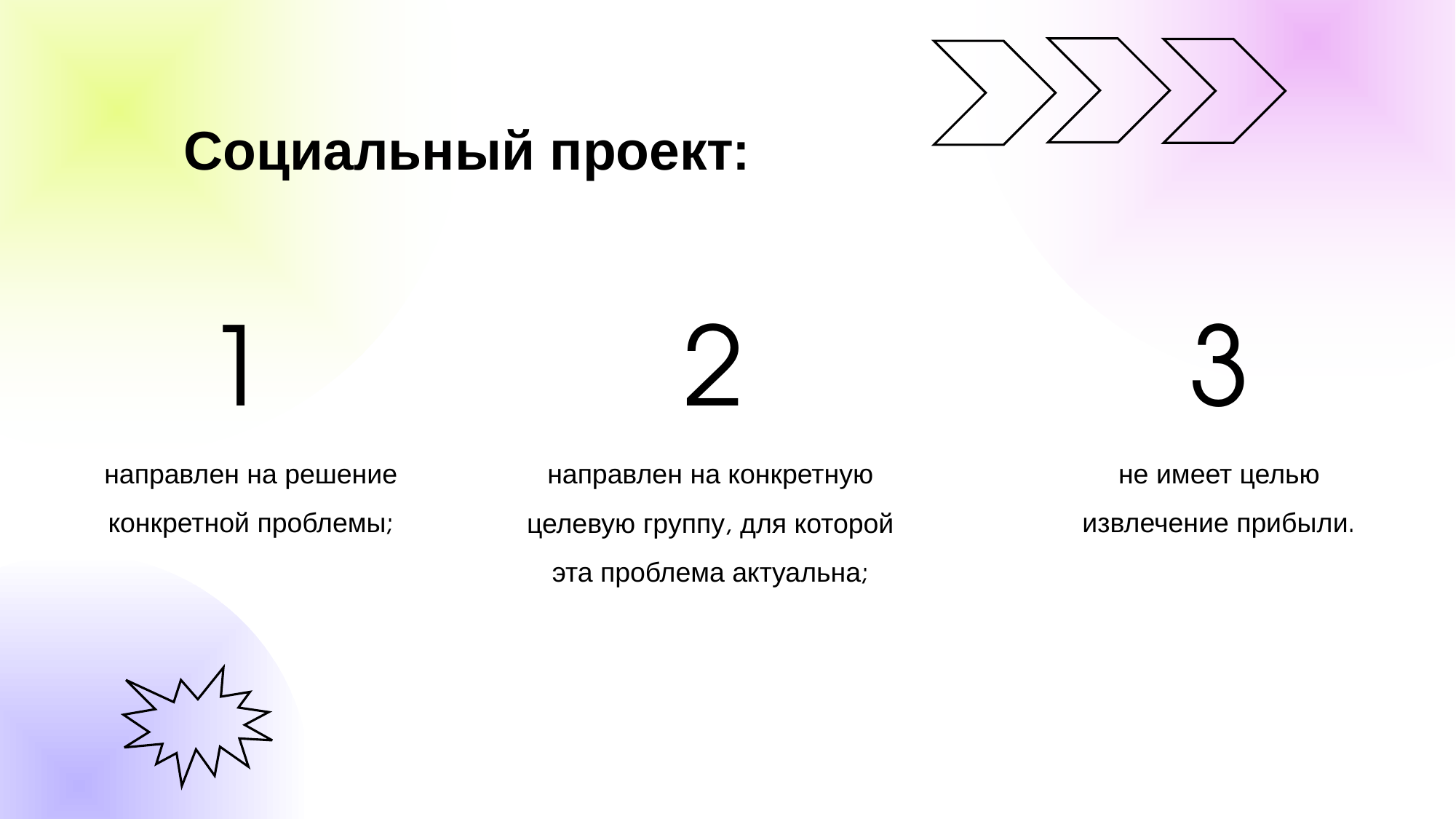

Социальный проект:
2
3
1
направлен на конкретную целевую группу, для которой эта проблема актуальна;
не имеет целью извлечение прибыли.
направлен на решение конкретной проблемы;